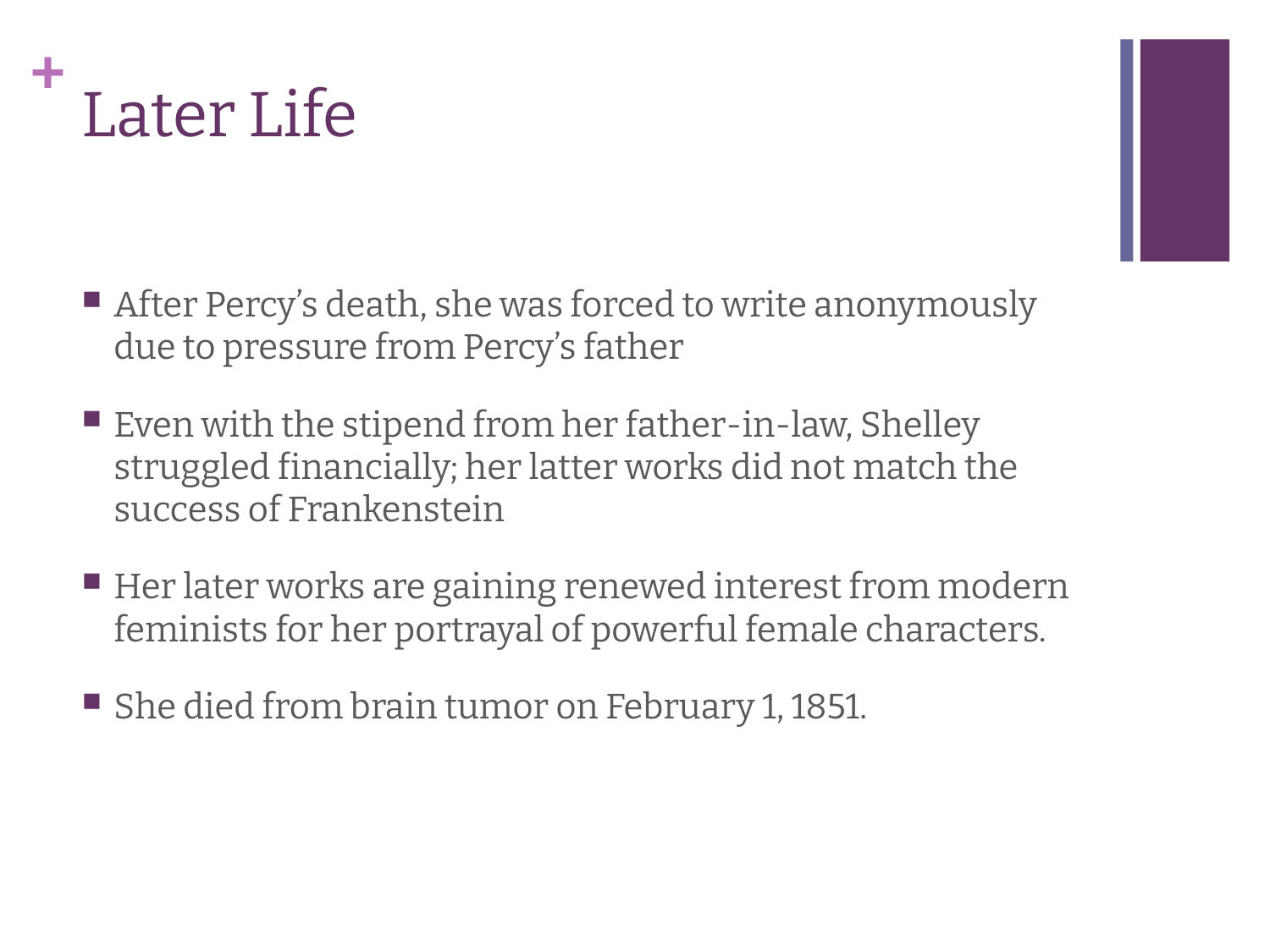

# Later Life
After Percy’s death, she was forced to write anonymously due to pressure from Percy’s father
Even with the stipend from her father-in-law, Shelley struggled financially; her latter works did not match the success of Frankenstein
Her later works are gaining renewed interest from modern feminists for her portrayal of powerful female characters.
She died from brain tumor on February 1, 1851.